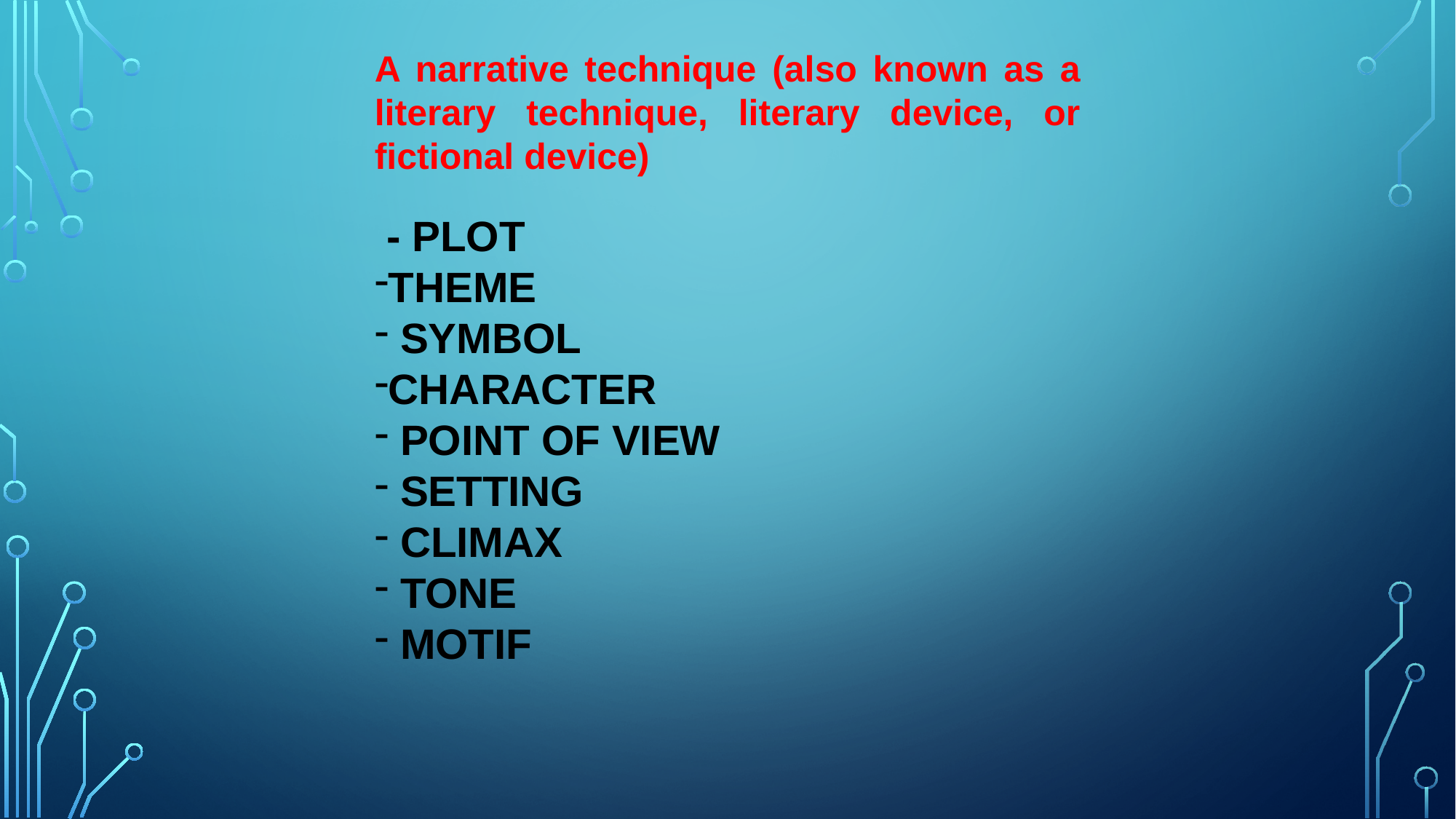

A narrative technique (also known as a literary technique, literary device, or fictional device)

 - PLOT
THEME
 SYMBOL
CHARACTER
 POINT OF VIEW
 SETTING
 CLIMAX
 TONE
 MOTIF